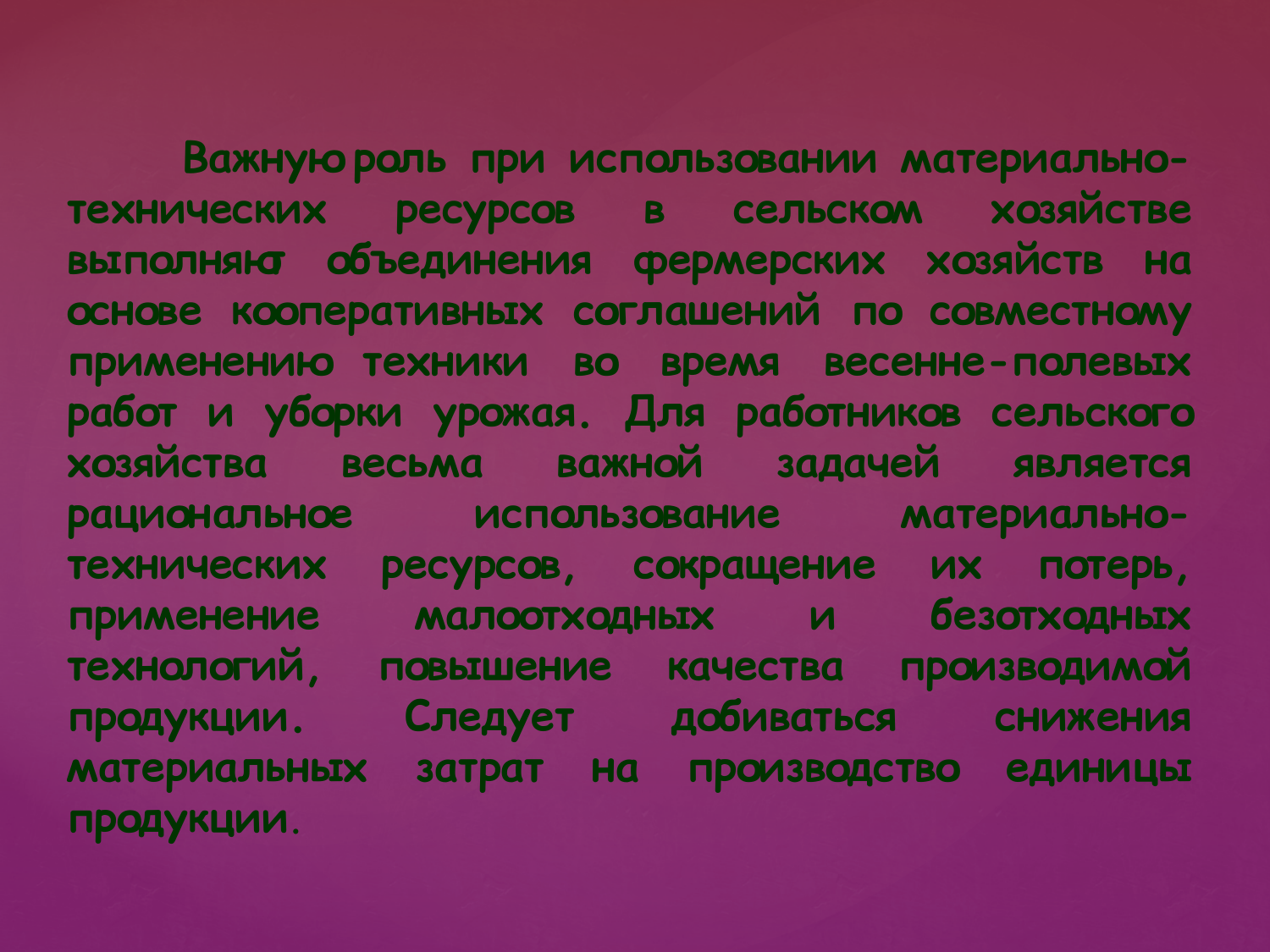

Важную роль при использовании материально-технических ресурсов в сельском хозяйстве выполняют объединения фермерских хозяйств на основе кооперативных соглашений по совместному применению техники во время весенне-полевых работ и уборки урожая. Для работников сельского хозяйства весьма важной задачей является рациональное использование материально-технических ресурсов, сокращение их потерь, применение малоотходных и безотходных технологий, повышение качества производимой продукции. Следует добиваться снижения материальных затрат на производство единицы продукции.